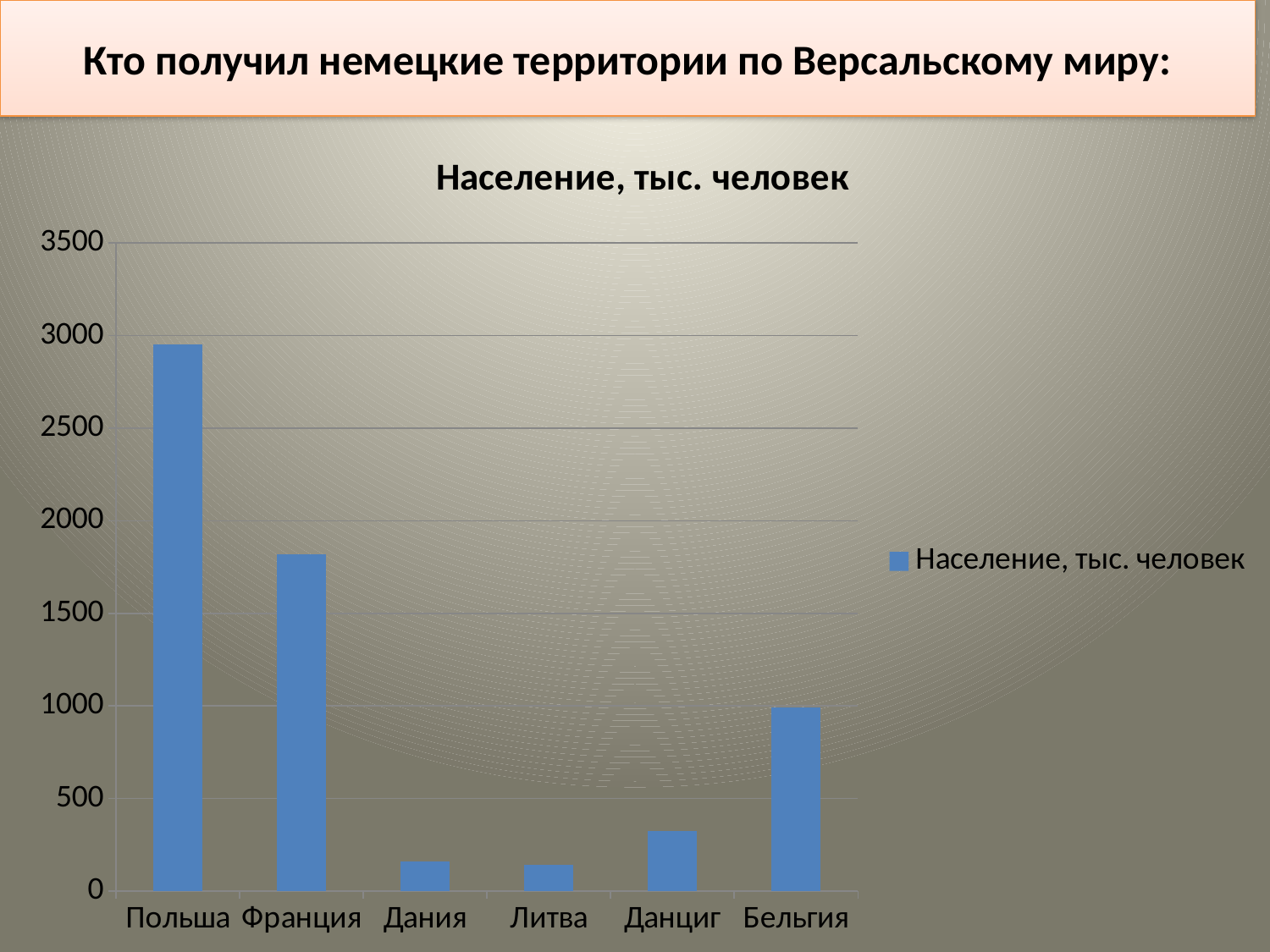

Кто получил немецкие территории по Версальскому миру:

### Chart:

| Category | Население, тыс. человек |
|---|---|
| Польша | 2950.0 |
| Франция | 1820.0 |
| Дания | 160.0 |
| Литва | 140.0 |
| Данциг | 325.0 |
| Бельгия | 990.0 |